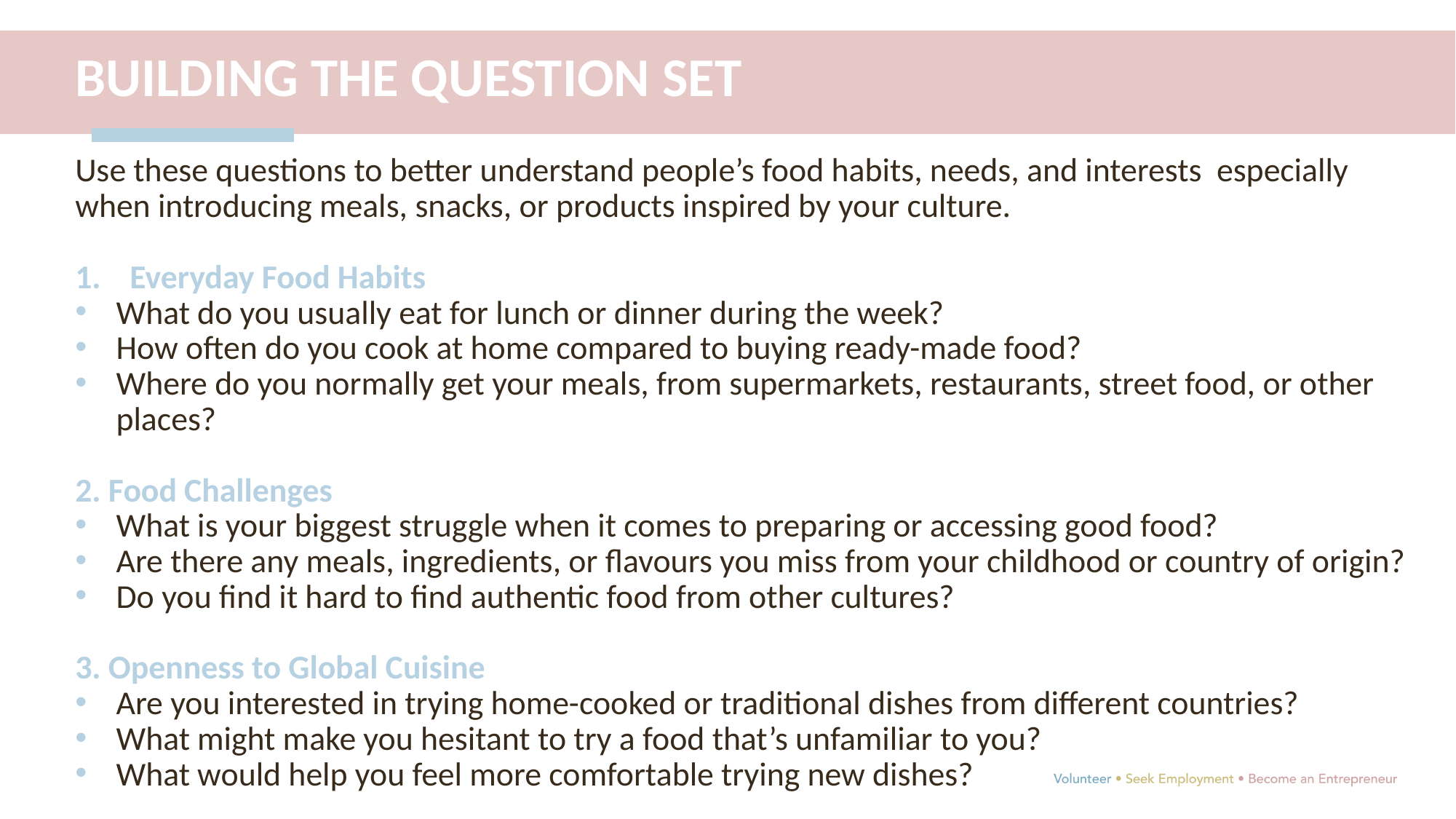

BUILDING THE QUESTION SET
Use these questions to better understand people’s food habits, needs, and interests  especially when introducing meals, snacks, or products inspired by your culture.

Everyday Food Habits
What do you usually eat for lunch or dinner during the week?
How often do you cook at home compared to buying ready-made food?
Where do you normally get your meals, from supermarkets, restaurants, street food, or other places?

2. Food Challenges
What is your biggest struggle when it comes to preparing or accessing good food?
Are there any meals, ingredients, or flavours you miss from your childhood or country of origin?
Do you find it hard to find authentic food from other cultures?

3. Openness to Global Cuisine
Are you interested in trying home-cooked or traditional dishes from different countries?
What might make you hesitant to try a food that’s unfamiliar to you?
What would help you feel more comfortable trying new dishes?